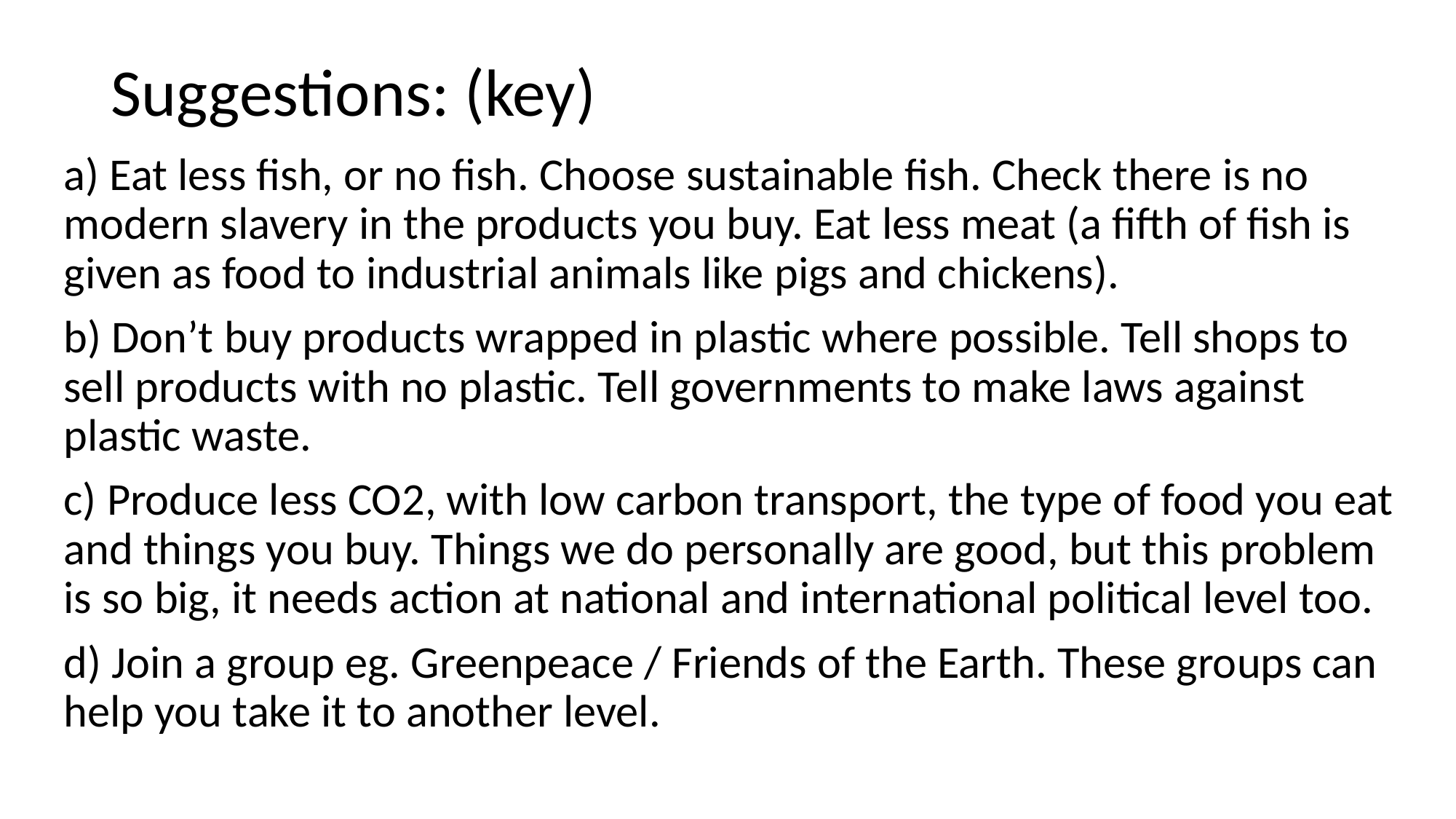

# Suggestions: (key)
a) Eat less fish, or no fish. Choose sustainable fish. Check there is no modern slavery in the products you buy. Eat less meat (a fifth of fish is given as food to industrial animals like pigs and chickens).
b) Don’t buy products wrapped in plastic where possible. Tell shops to sell products with no plastic. Tell governments to make laws against plastic waste.
c) Produce less CO2, with low carbon transport, the type of food you eat and things you buy. Things we do personally are good, but this problem is so big, it needs action at national and international political level too.
d) Join a group eg. Greenpeace / Friends of the Earth. These groups can help you take it to another level.